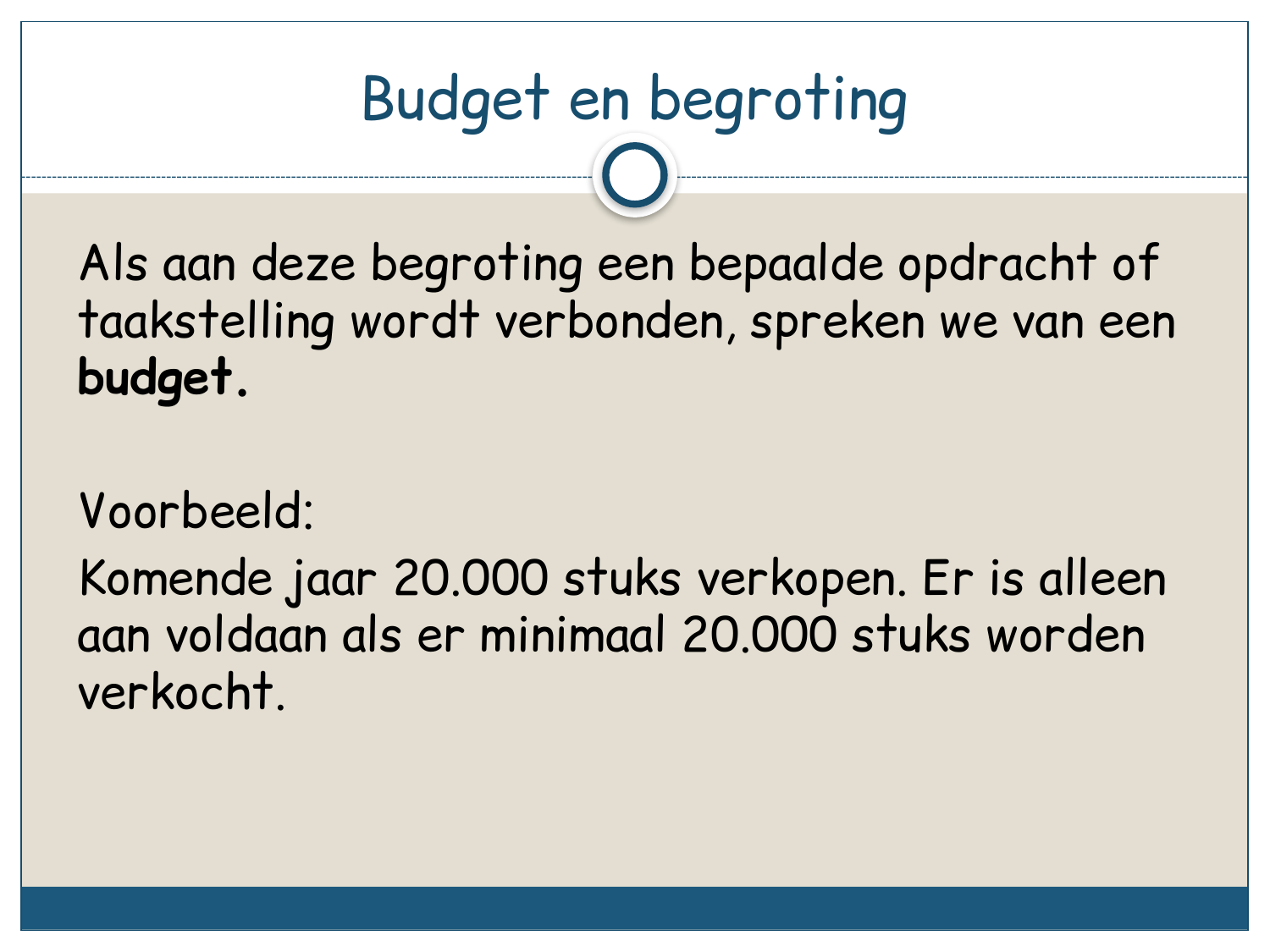

# Budget en begroting
Als aan deze begroting een bepaalde opdracht of taakstelling wordt verbonden, spreken we van een budget.

Voorbeeld:
Komende jaar 20.000 stuks verkopen. Er is alleen aan voldaan als er minimaal 20.000 stuks worden verkocht.